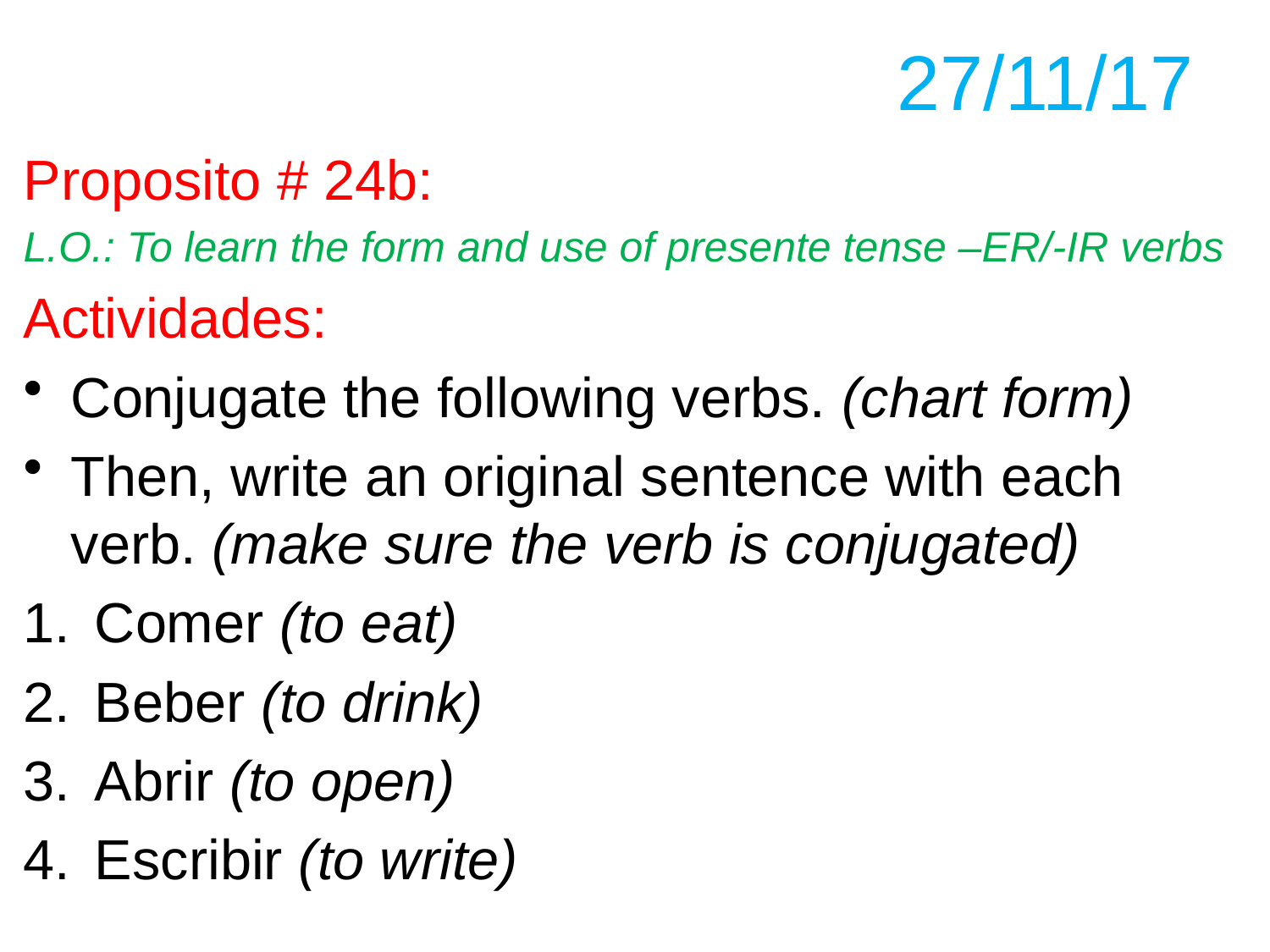

# 27/11/17
Proposito # 24b:
L.O.: To learn the form and use of presente tense –ER/-IR verbs
Actividades:
Conjugate the following verbs. (chart form)
Then, write an original sentence with each verb. (make sure the verb is conjugated)
Comer (to eat)
Beber (to drink)
Abrir (to open)
Escribir (to write)